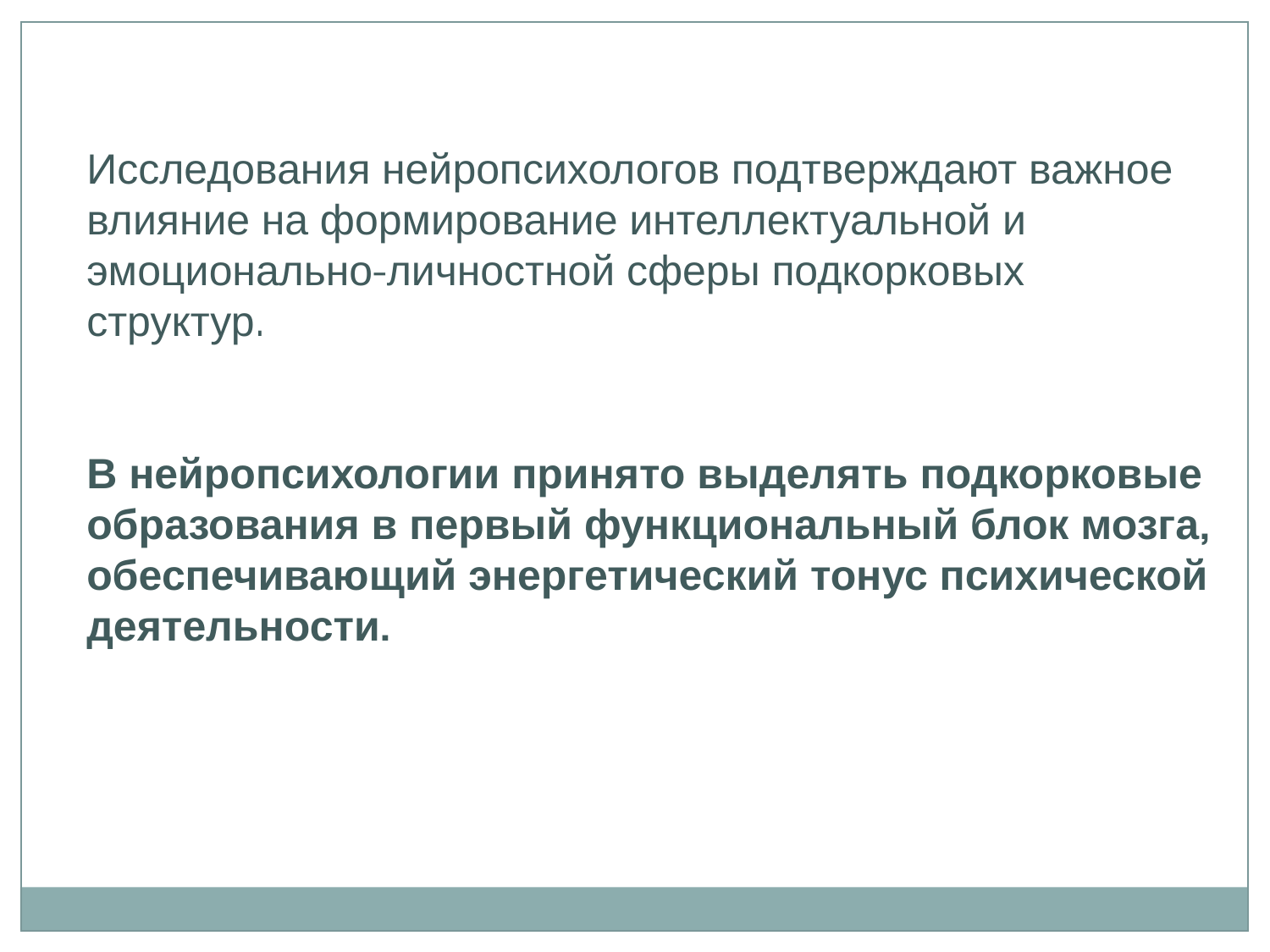

Исследования нейропсихологов подтверждают важное влияние на формирование интеллектуальной и эмоционально-личностной сферы подкорковых структур.

В нейропсихологии принято выделять подкорковые образования в первый функциональный блок мозга, обеспечивающий энергетический тонус психической деятельности.